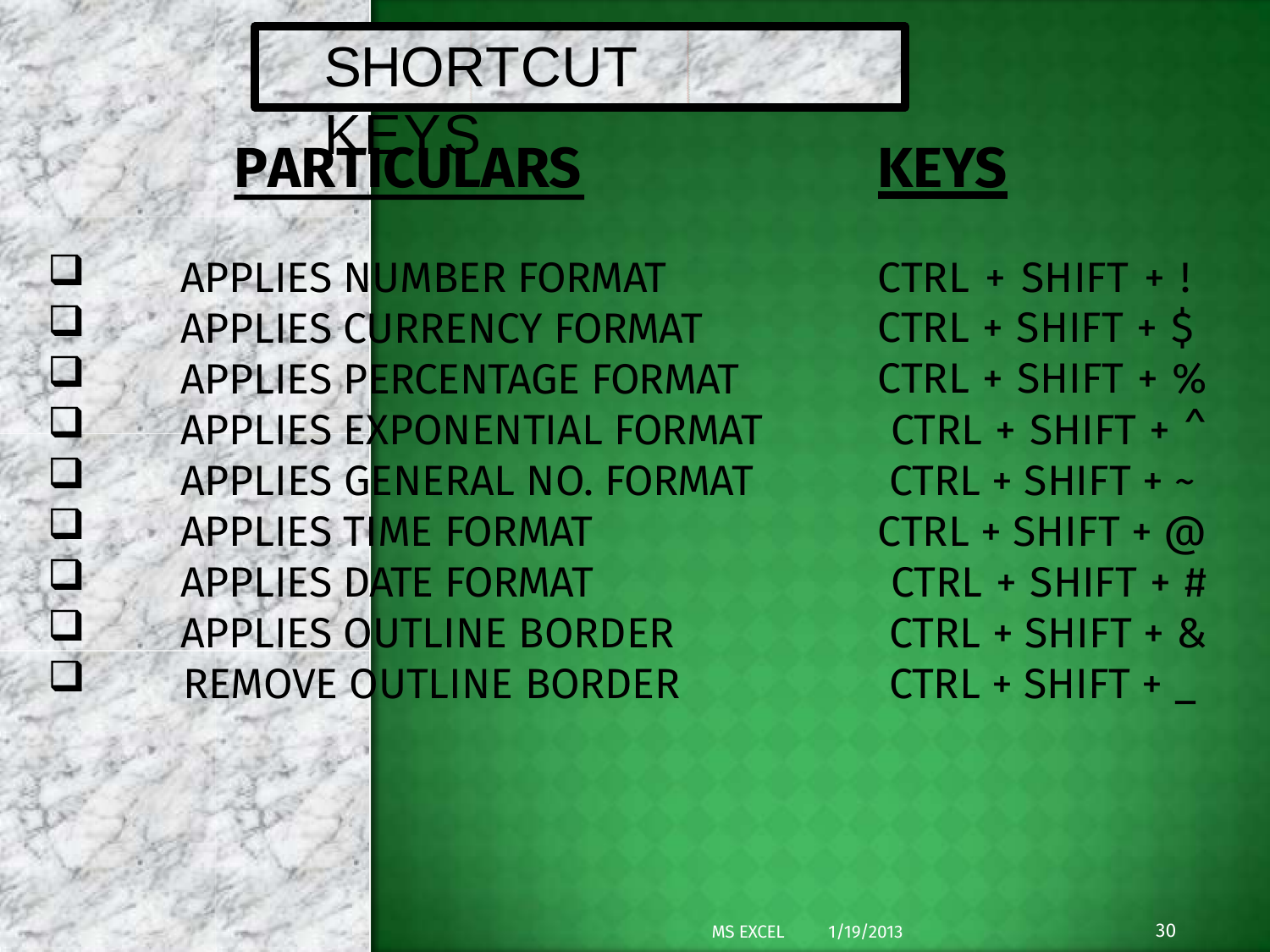

# SHORTCUT	KEYS
PARTICULARS
KEYS
CTRL + SHIFT + !  CTRL + SHIFT + $  CTRL + SHIFT + %  CTRL + SHIFT + ^  CTRL + SHIFT + ~  CTRL + SHIFT + @  CTRL + SHIFT + #  CTRL + SHIFT + &  CTRL + SHIFT + _

APPLIES NUMBER FORMAT
APPLIES CURRENCY FORMAT
APPLIES PERCENTAGE FORMAT
APPLIES EXPONENTIAL FORMAT
APPLIES GENERAL NO. FORMAT
APPLIES TIME FORMAT
APPLIES DATE FORMAT
APPLIES OUTLINE BORDER
REMOVE OUTLINE BORDER
30
1/19/2013
MS EXCEL